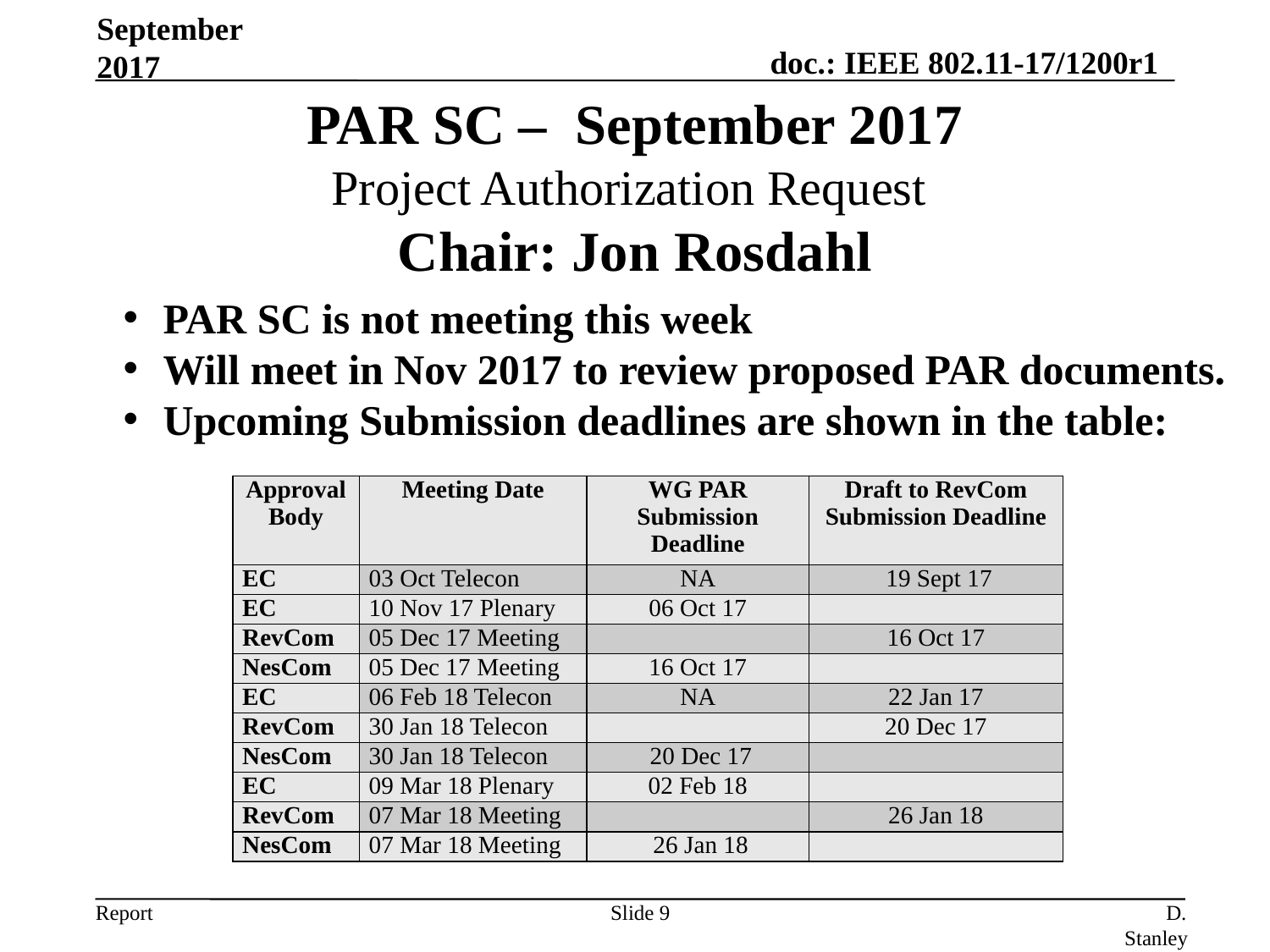

September 2017

PAR SC –  September 2017
Project Authorization Request
Chair: Jon Rosdahl
PAR SC is not meeting this week
Will meet in Nov 2017 to review proposed PAR documents.
Upcoming Submission deadlines are shown in the table:

| Approval Body | Meeting Date | WG PAR Submission Deadline | Draft to RevCom Submission Deadline |
| --- | --- | --- | --- |
| EC | 03 Oct Telecon | NA | 19 Sept 17 |
| EC | 10 Nov 17 Plenary | 06 Oct 17 |  |
| RevCom | 05 Dec 17 Meeting |  | 16 Oct 17 |
| NesCom | 05 Dec 17 Meeting | 16 Oct 17 |  |
| EC | 06 Feb 18 Telecon | NA | 22 Jan 17 |
| RevCom | 30 Jan 18 Telecon |  | 20 Dec 17 |
| NesCom | 30 Jan 18 Telecon | 20 Dec 17 |  |
| EC | 09 Mar 18 Plenary | 02 Feb 18 |  |
| RevCom | 07 Mar 18 Meeting |  | 26 Jan 18 |
| NesCom | 07 Mar 18 Meeting | 26 Jan 18 |  |

Slide 9
D. Stanley, HP Enterprise